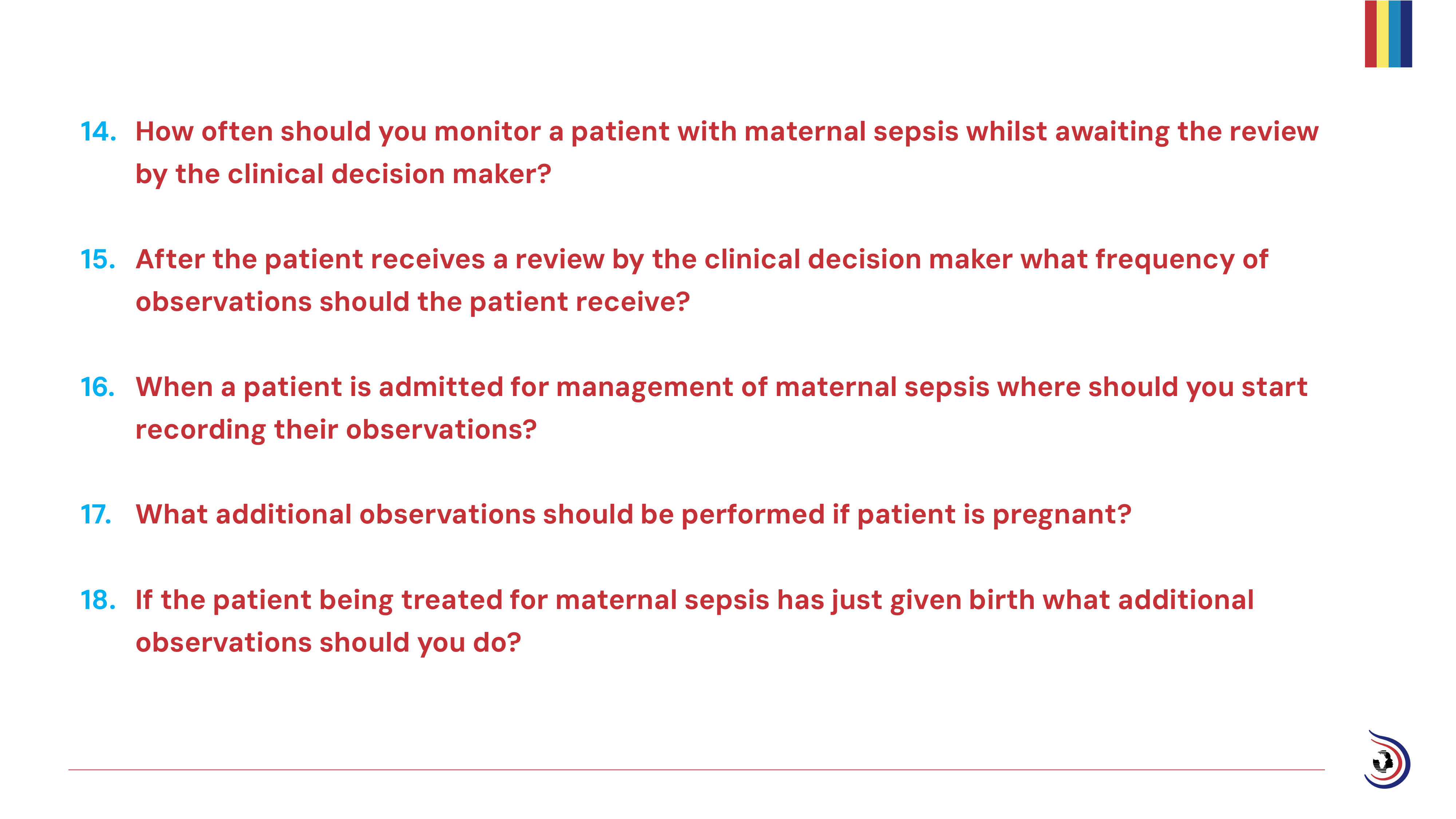

How often should you monitor a patient with maternal sepsis whilst awaiting the review by the clinical decision maker?

After the patient receives a review by the clinical decision maker what frequency of observations should the patient receive?

When a patient is admitted for management of maternal sepsis where should you start recording their observations?

What additional observations should be performed if patient is pregnant?

If the patient being treated for maternal sepsis has just given birth what additional observations should you do?